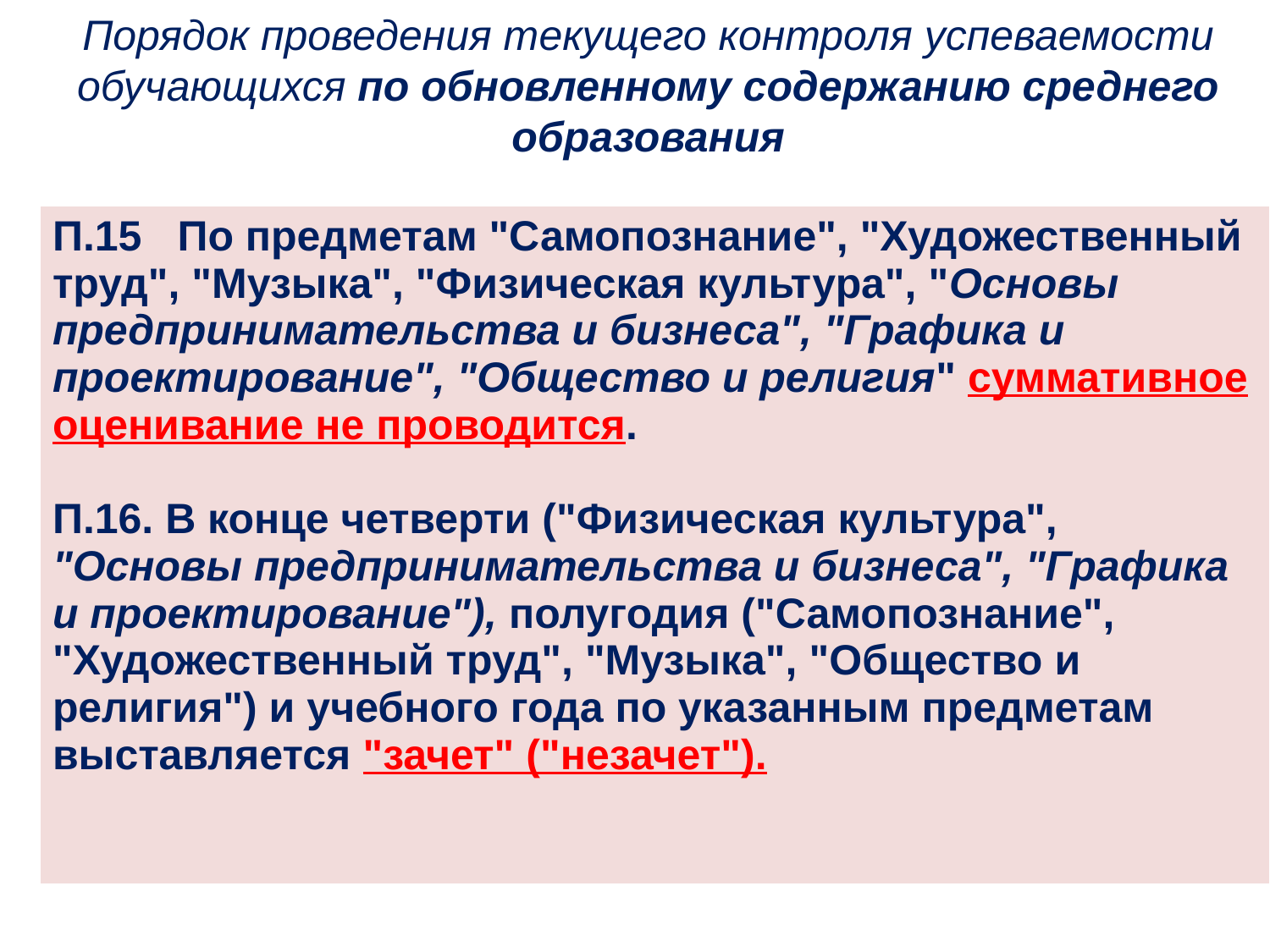

# Порядок проведения текущего контроля успеваемости обучающихся по обновленному содержанию среднего образования
| П.15   По предметам "Самопознание", "Художественный труд", "Музыка", "Физическая культура", "Основы предпринимательства и бизнеса", "Графика и проектирование", "Общество и религия" суммативное оценивание не проводится. П.16. В конце четверти ("Физическая культура", "Основы предпринимательства и бизнеса", "Графика и проектирование"), полугодия ("Самопознание", "Художественный труд", "Музыка", "Общество и религия") и учебного года по указанным предметам выставляется "зачет" ("незачет"). |
| --- |